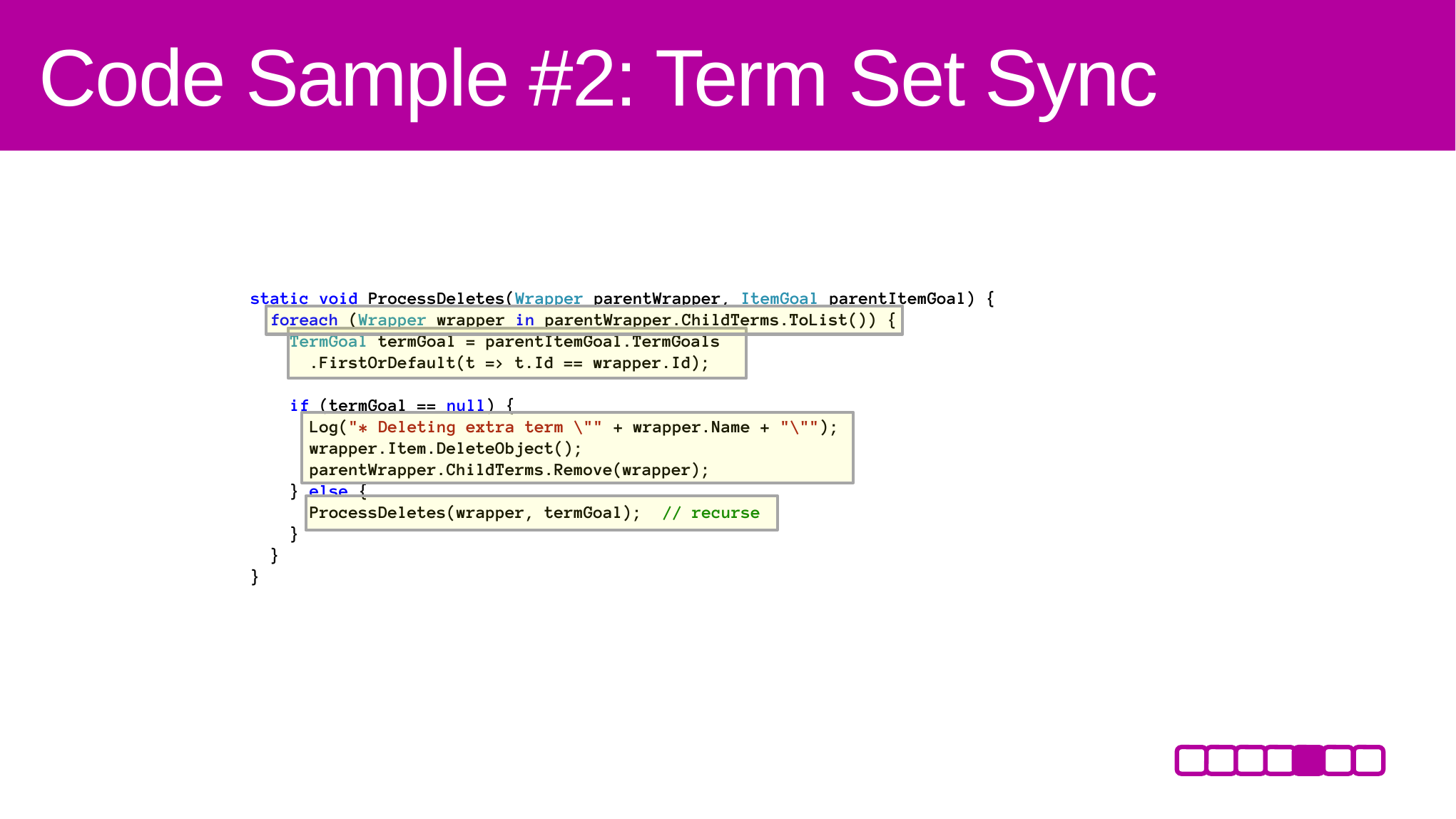

Code Sample #2: Term Set Sync
static void ProcessDeletes(Wrapper parentWrapper, ItemGoal parentItemGoal) {
  foreach (Wrapper wrapper in parentWrapper.ChildTerms.ToList()) {
    TermGoal termGoal = parentItemGoal.TermGoals
      .FirstOrDefault(t => t.Id == wrapper.Id);

    if (termGoal == null) {
      Log("* Deleting extra term \"" + wrapper.Name + "\"");
      wrapper.Item.DeleteObject();
      parentWrapper.ChildTerms.Remove(wrapper);
    } else {
      ProcessDeletes(wrapper, termGoal);  // recurse
    }
  }
}